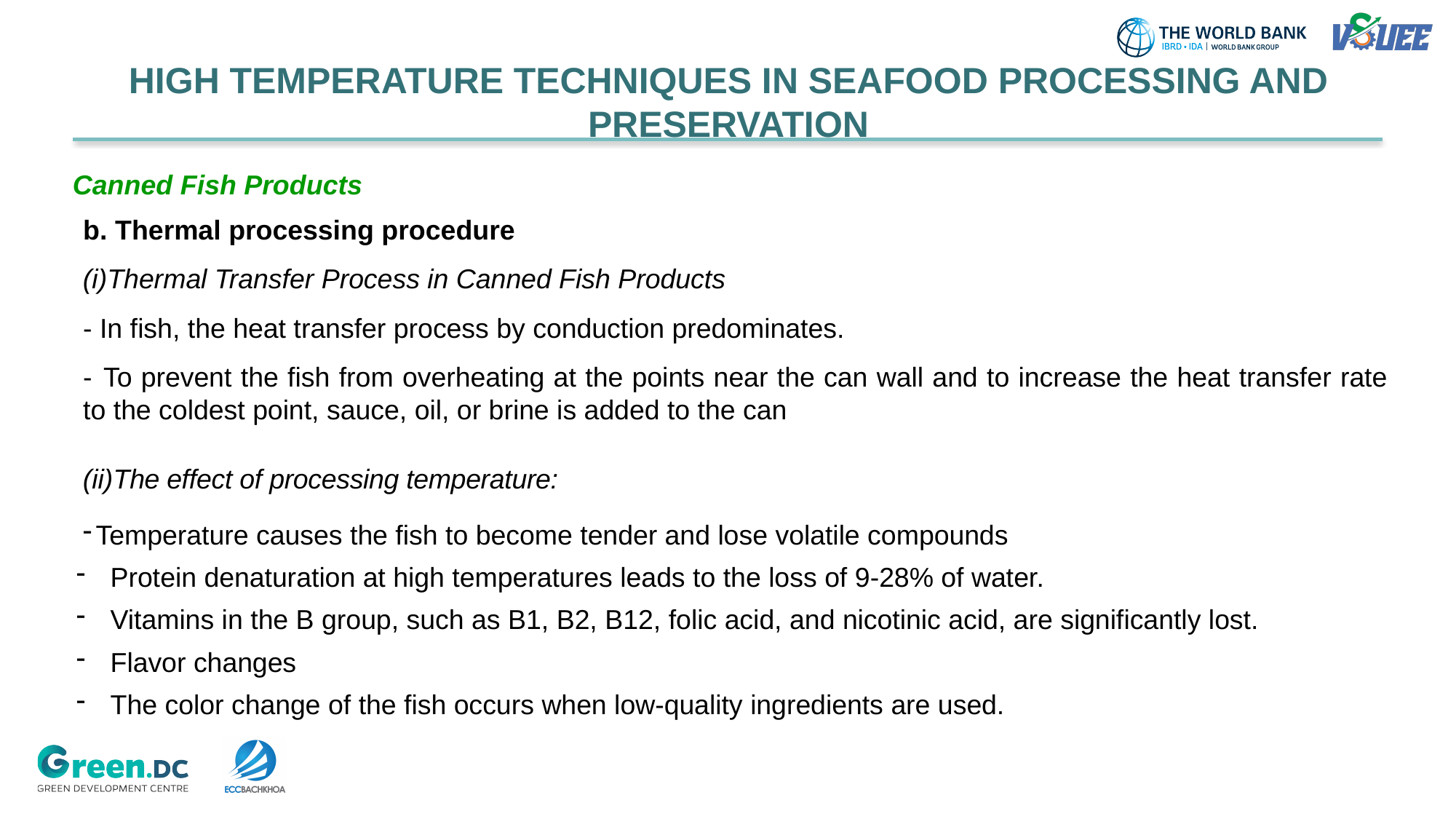

HIGH TEMPERATURE TECHNIQUES IN SEAFOOD PROCESSING AND PRESERVATION
Canned Fish Products
b. Thermal processing procedure
Thermal Transfer Process in Canned Fish Products
- In fish, the heat transfer process by conduction predominates.
- To prevent the fish from overheating at the points near the can wall and to increase the heat transfer rate to the coldest point, sauce, oil, or brine is added to the can

The effect of processing temperature:
Temperature causes the fish to become tender and lose volatile compounds
Protein denaturation at high temperatures leads to the loss of 9-28% of water.
Vitamins in the B group, such as B1, B2, B12, folic acid, and nicotinic acid, are significantly lost.
Flavor changes
The color change of the fish occurs when low-quality ingredients are used.